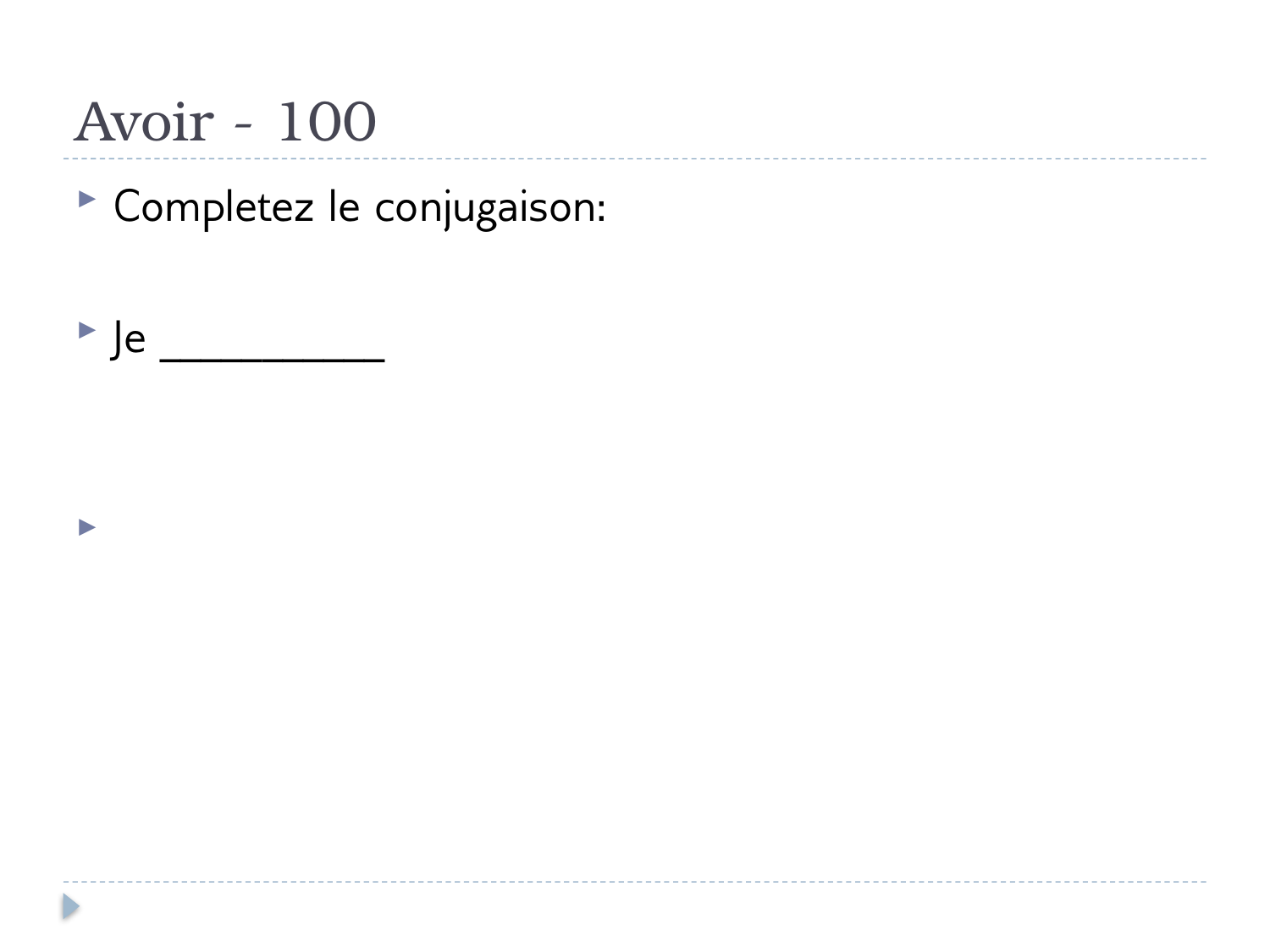

# Avoir - 100
Completez le conjugaison:

Je ___________

Answer – avais eu